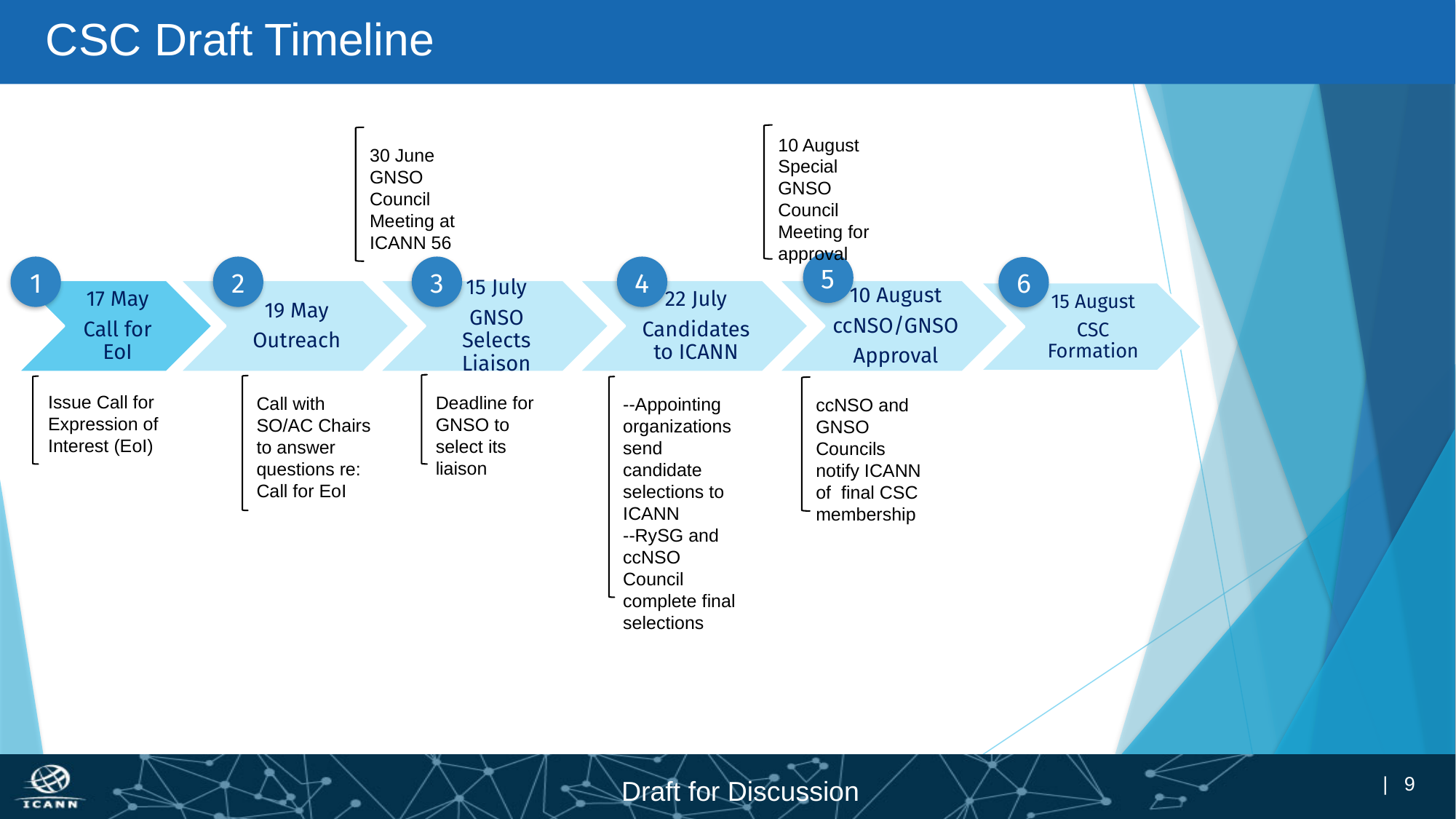

# CSC Draft Timeline

10 August
Special GNSO Council Meeting for approval
30 June GNSO Council Meeting at ICANN 56
17 May
Call for EoI
19 May
Outreach
15 July
GNSO Selects Liaison
22 July
Candidates to ICANN
10 August
ccNSO/GNSO
Approval
5
4
3
1
2
6

15 August
CSC Formation

Issue Call for
Expression of
Interest (EoI)

Deadline for GNSO to select its liaison
Call with SO/AC Chairs
to answer questions re: Call for EoI

--Appointing organizations send candidate selections to ICANN
--RySG and ccNSO Council complete final selections
ccNSO and GNSO Councils notify ICANN of  final CSC membership
Draft for Discussion